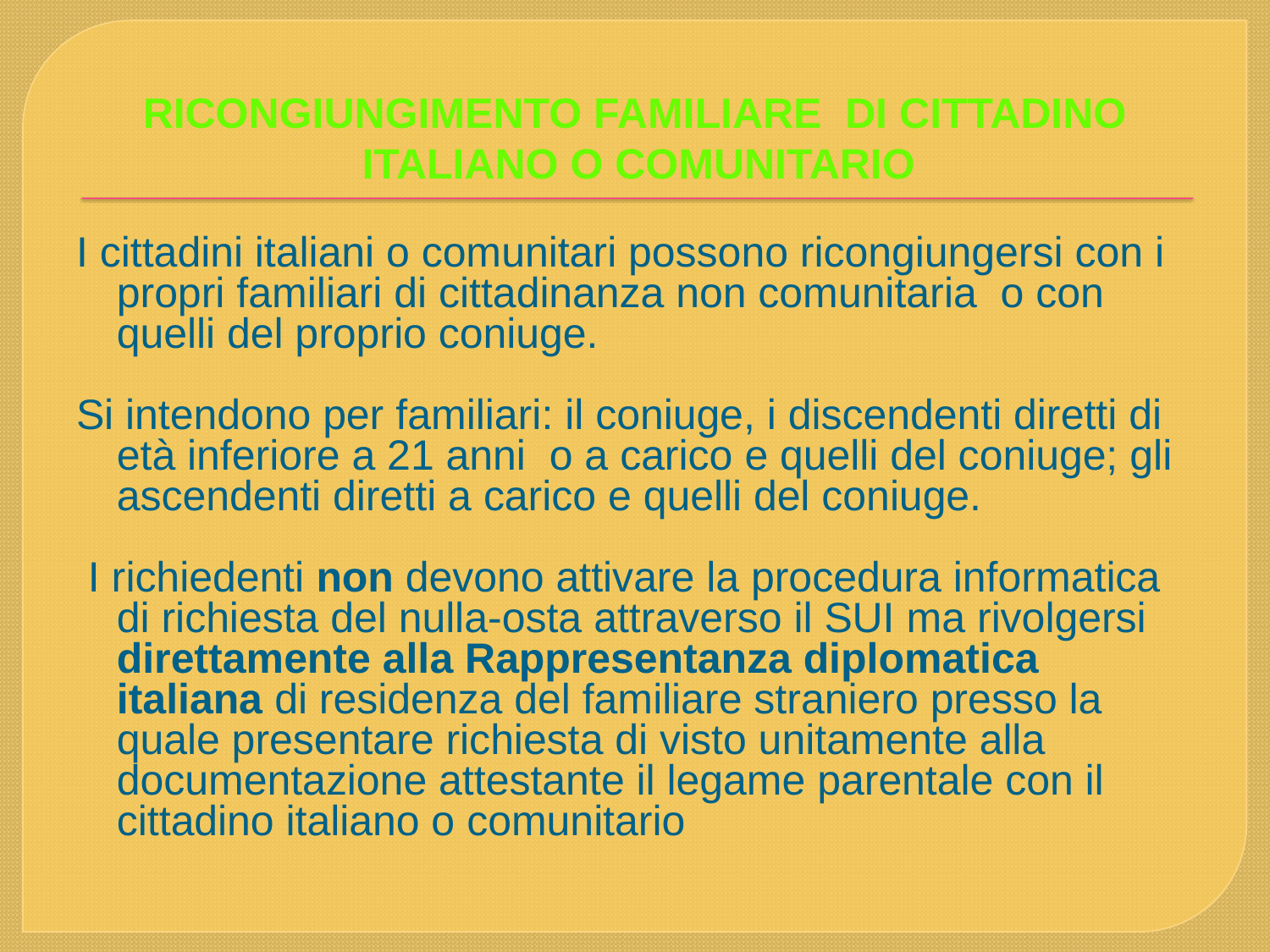

RICONGIUNGIMENTO FAMILIARE  DI CITTADINO ITALIANO O COMUNITARIO
I cittadini italiani o comunitari possono ricongiungersi con i propri familiari di cittadinanza non comunitaria  o con quelli del proprio coniuge.

Si intendono per familiari: il coniuge, i discendenti diretti di età inferiore a 21 anni  o a carico e quelli del coniuge; gli ascendenti diretti a carico e quelli del coniuge.

 I richiedenti non devono attivare la procedura informatica di richiesta del nulla-osta attraverso il SUI ma rivolgersi direttamente alla Rappresentanza diplomatica italiana di residenza del familiare straniero presso la quale presentare richiesta di visto unitamente alla documentazione attestante il legame parentale con il cittadino italiano o comunitario